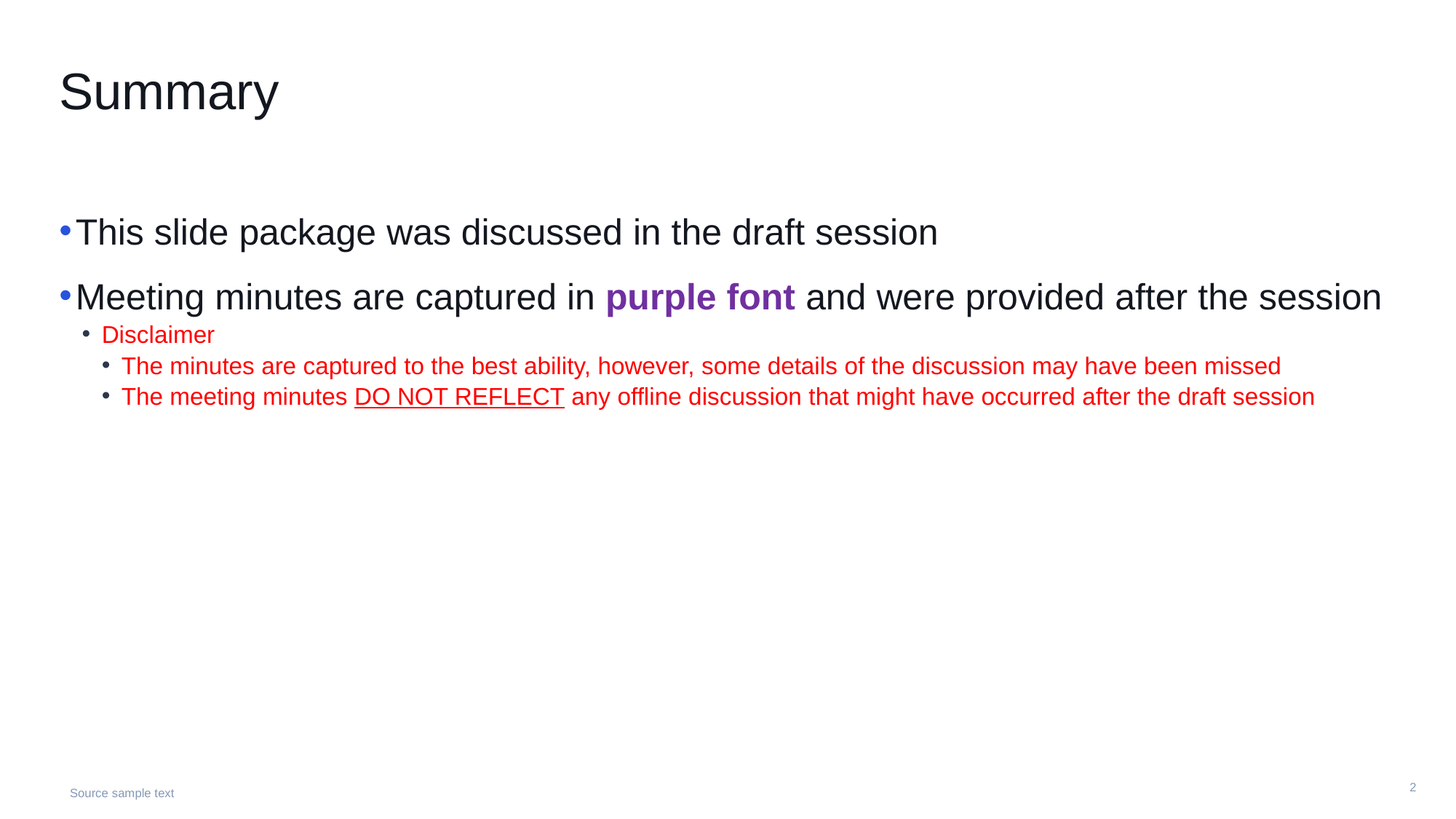

# Summary
This slide package was discussed in the draft session
Meeting minutes are captured in purple font and were provided after the session
Disclaimer
The minutes are captured to the best ability, however, some details of the discussion may have been missed
The meeting minutes DO NOT REFLECT any offline discussion that might have occurred after the draft session

Source sample text